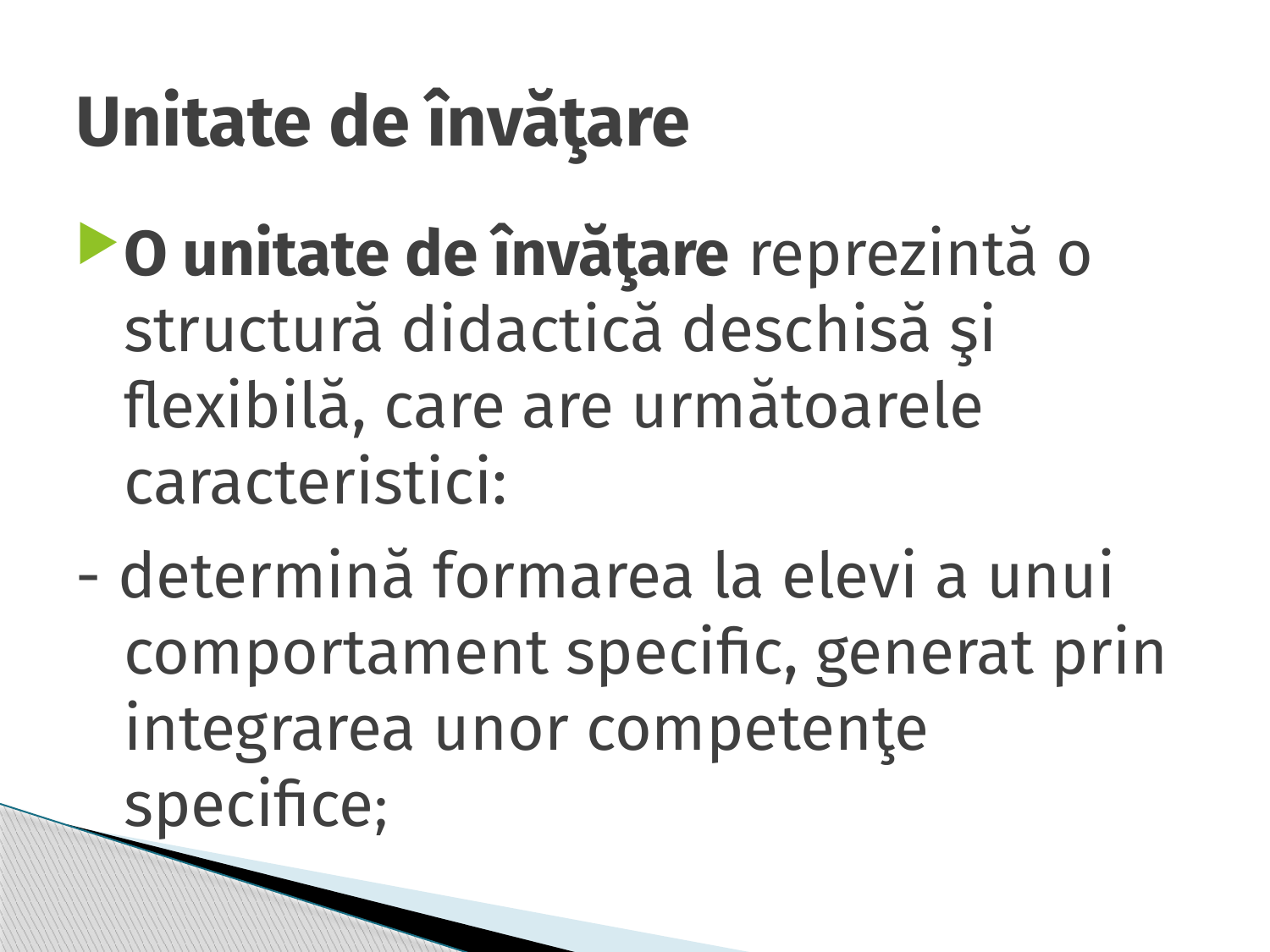

# Unitate de învăţare
O unitate de învăţare reprezintă o structură didactică deschisă şi flexibilă, care are următoarele caracteristici:
- determină formarea la elevi a unui comportament specific, generat prin integrarea unor competenţe specifice;